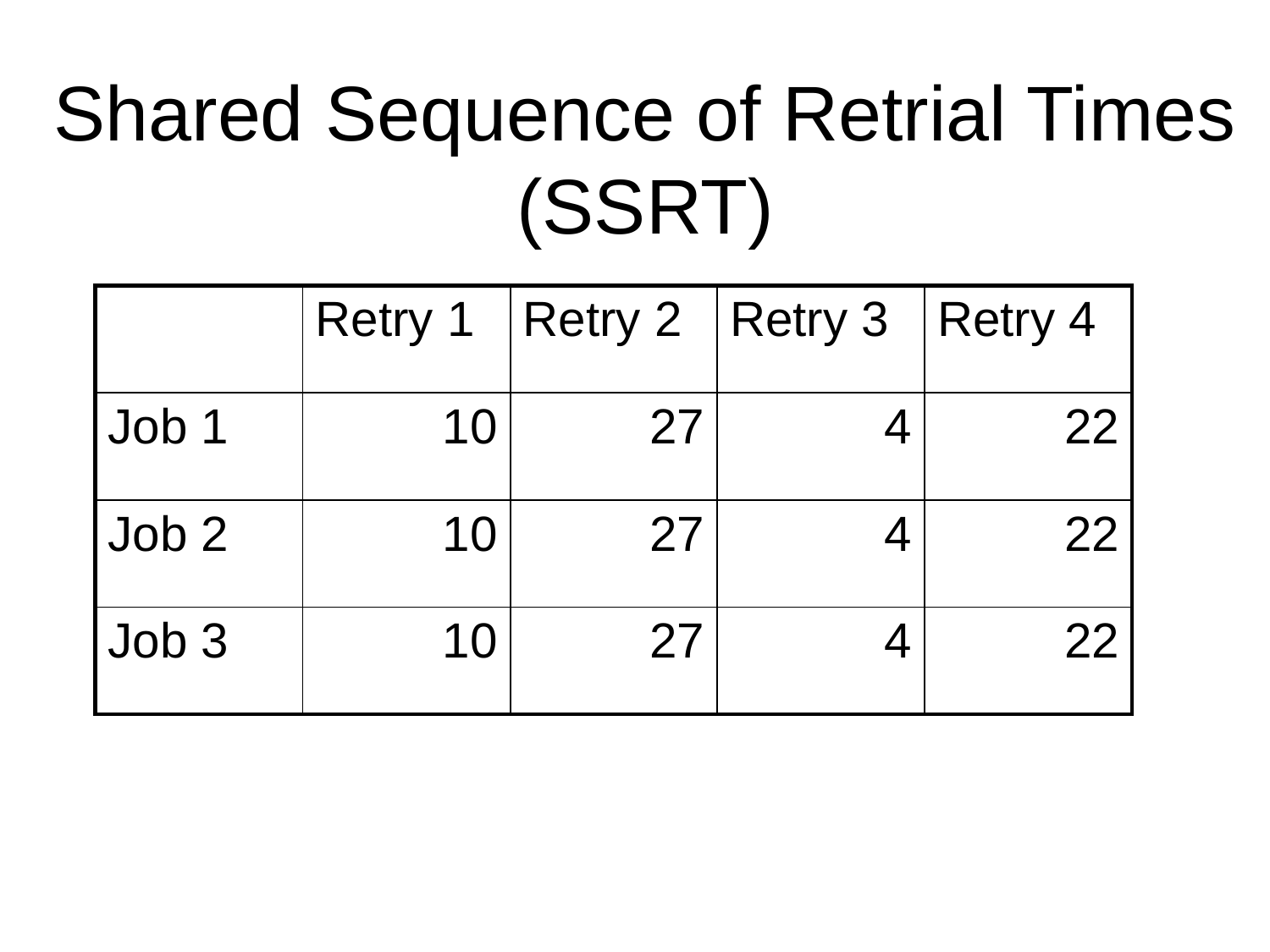

# Shared Sequence of Retrial Times (SSRT)
|  | Retry 1 | Retry 2 | Retry 3 | Retry 4 |
| --- | --- | --- | --- | --- |
| Job 1 | 10 | 27 | 4 | 22 |
| Job 2 | 10 | 27 | 4 | 22 |
| Job 3 | 10 | 27 | 4 | 22 |